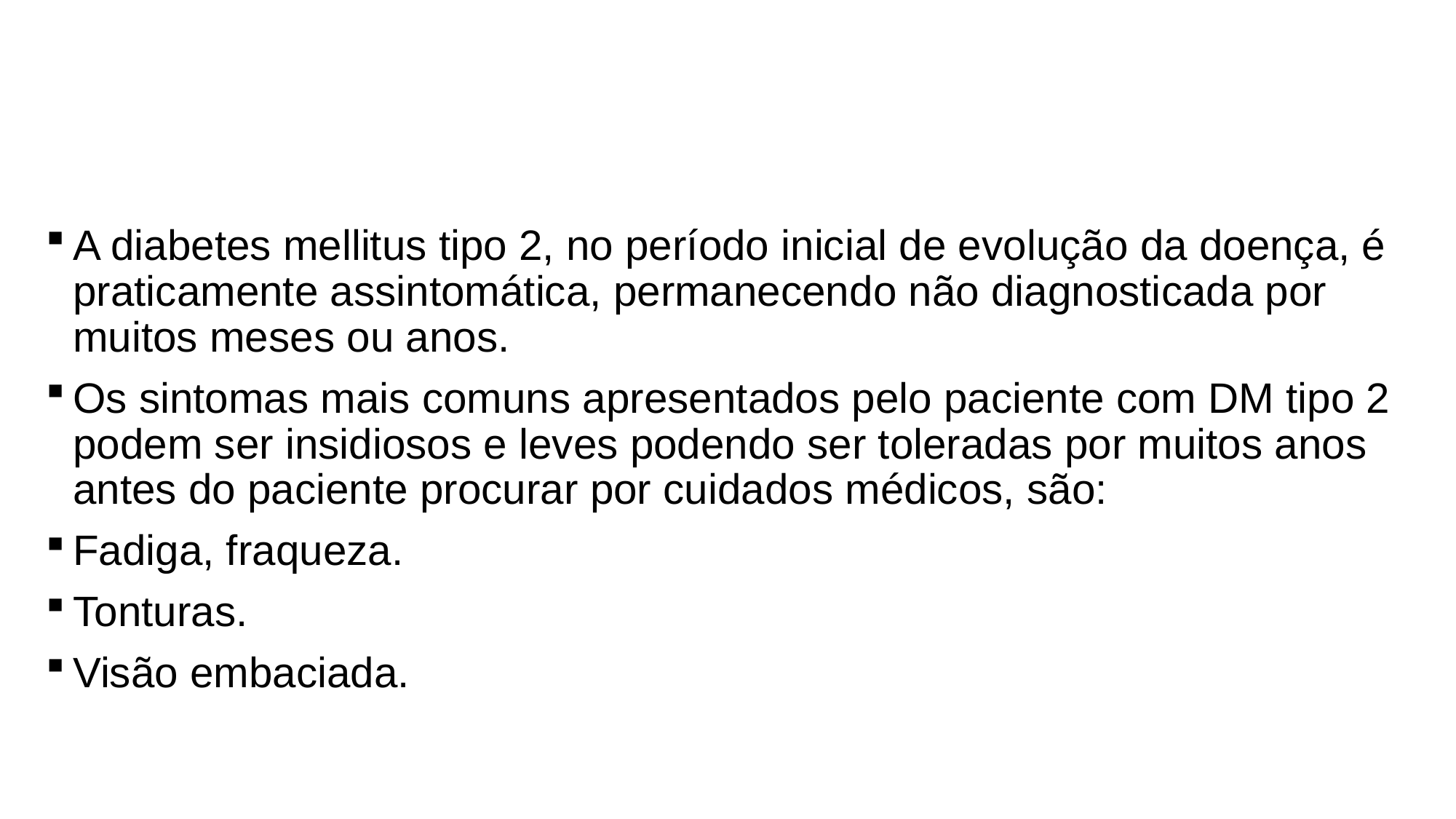

#
A diabetes mellitus tipo 2, no período inicial de evolução da doença, é praticamente assintomática, permanecendo não diagnosticada por muitos meses ou anos.
Os sintomas mais comuns apresentados pelo paciente com DM tipo 2 podem ser insidiosos e leves podendo ser toleradas por muitos anos antes do paciente procurar por cuidados médicos, são:
Fadiga, fraqueza.
Tonturas.
Visão embaciada.